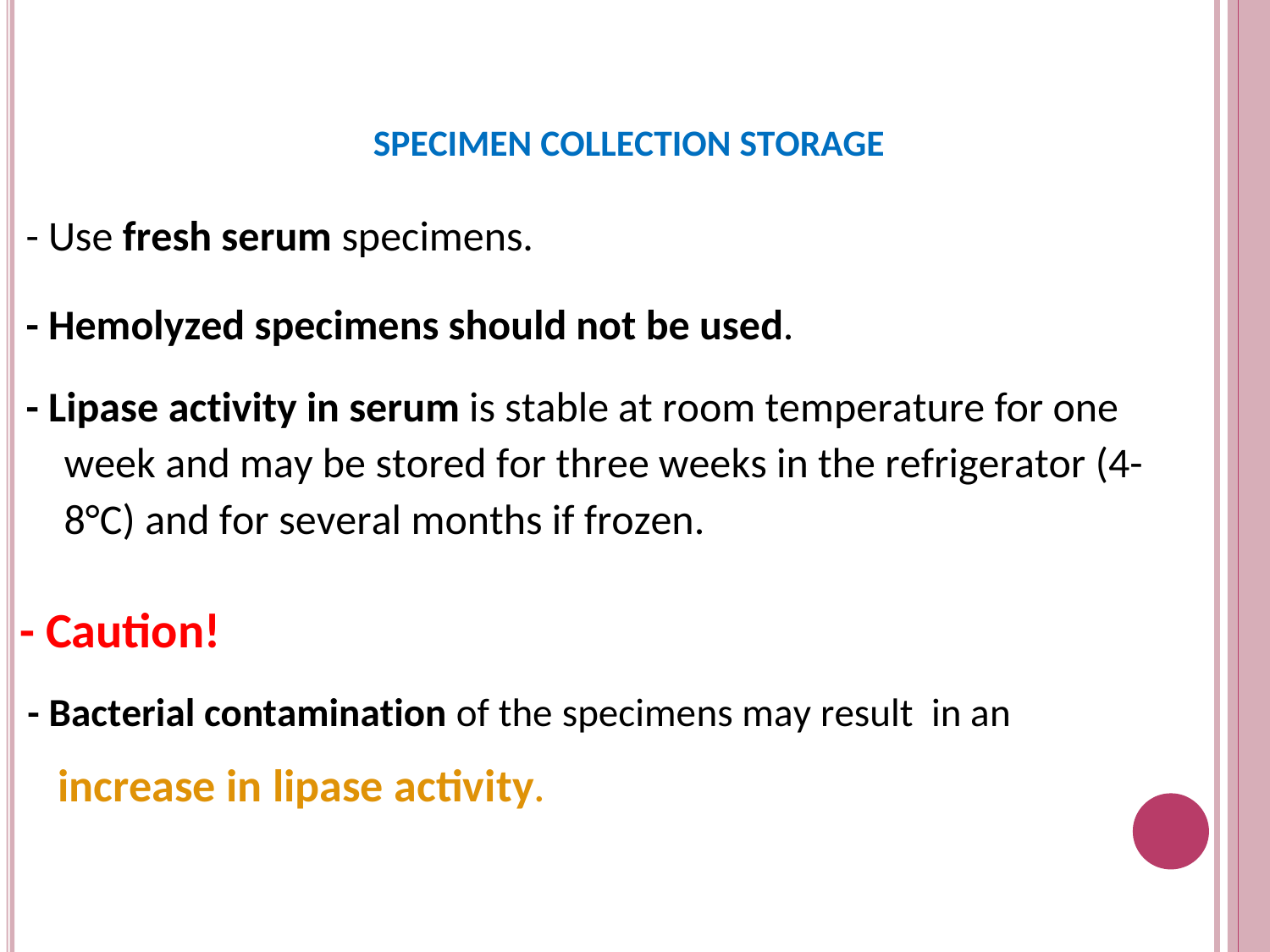

SPECIMEN COLLECTION STORAGE
- Use fresh serum specimens.
- Hemolyzed specimens should not be used.
- Lipase activity in serum is stable at room temperature for one week and may be stored for three weeks in the refrigerator (4-8°C) and for several months if frozen.

- Caution!
 - Bacterial contamination of the specimens may result  in an
increase in lipase activity.